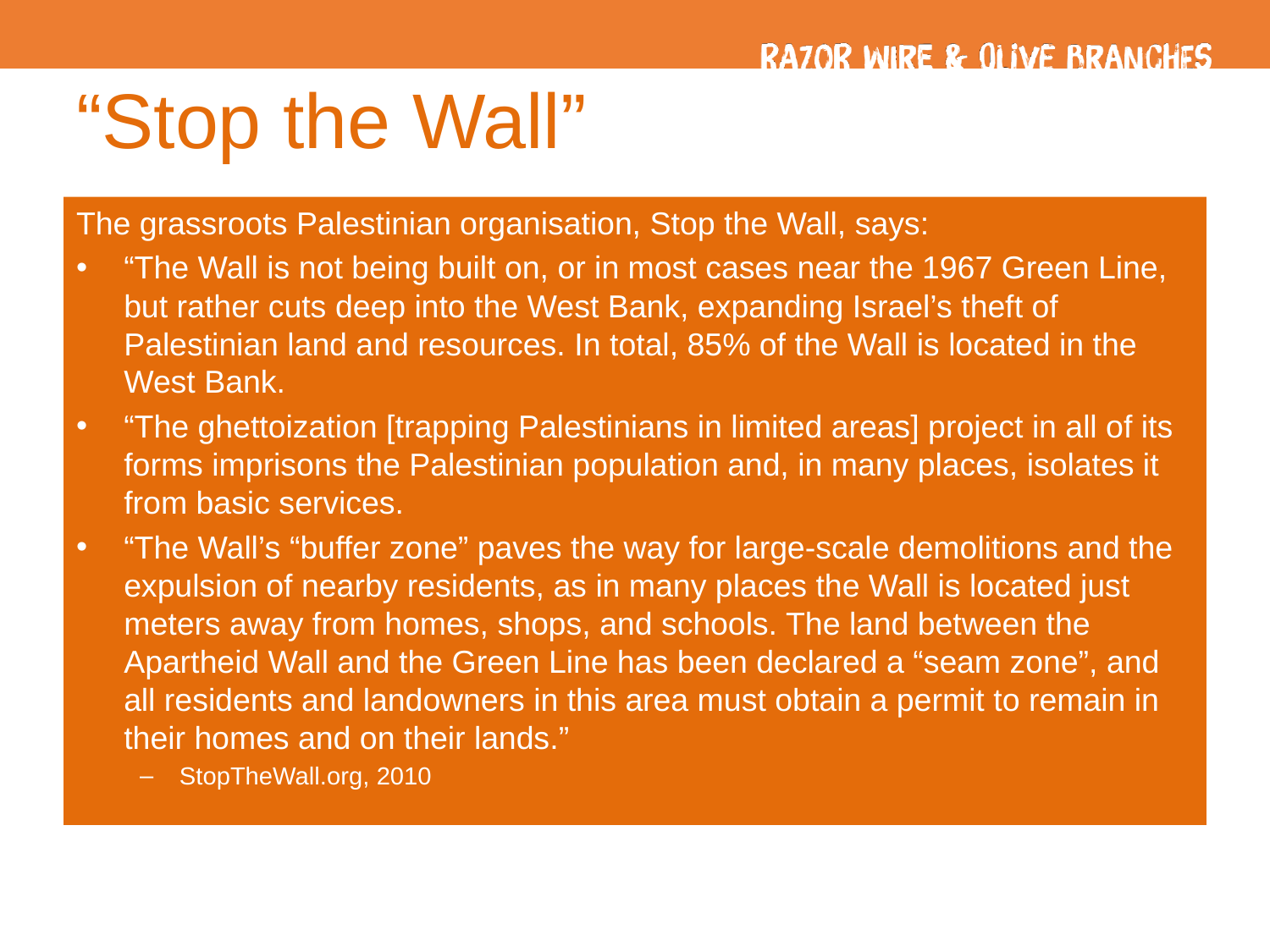

# “Stop the Wall”
The grassroots Palestinian organisation, Stop the Wall, says:
“The Wall is not being built on, or in most cases near the 1967 Green Line, but rather cuts deep into the West Bank, expanding Israel’s theft of Palestinian land and resources. In total, 85% of the Wall is located in the West Bank.
“The ghettoization [trapping Palestinians in limited areas] project in all of its forms imprisons the Palestinian population and, in many places, isolates it from basic services.
“The Wall’s “buffer zone” paves the way for large-scale demolitions and the expulsion of nearby residents, as in many places the Wall is located just meters away from homes, shops, and schools. The land between the Apartheid Wall and the Green Line has been declared a “seam zone”, and all residents and landowners in this area must obtain a permit to remain in their homes and on their lands.”
StopTheWall.org, 2010